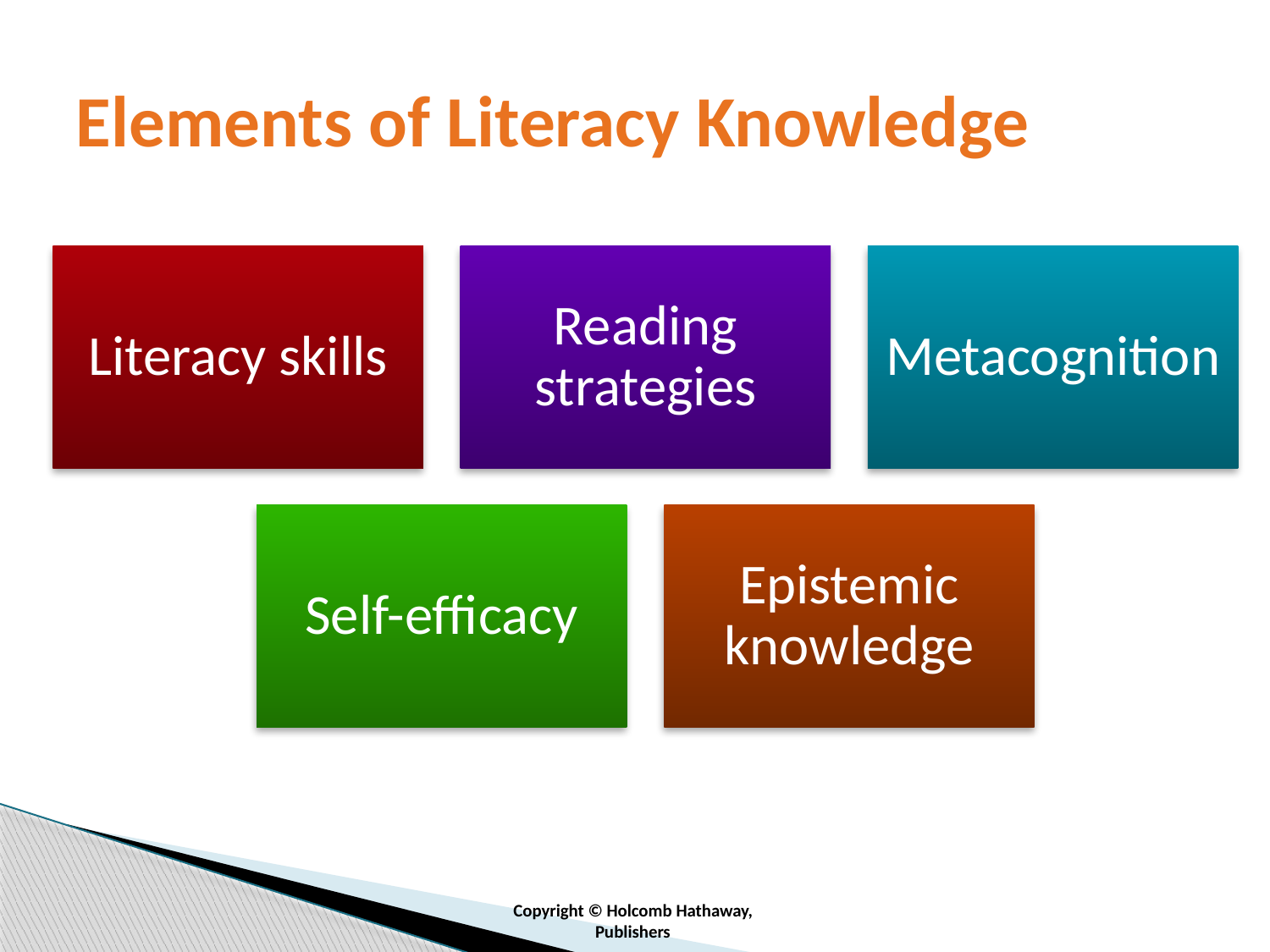

# Elements of Literacy Knowledge
Literacy skills
Reading strategies
Metacognition
Self-efficacy
Epistemic knowledge
Copyright © Holcomb Hathaway,
Publishers